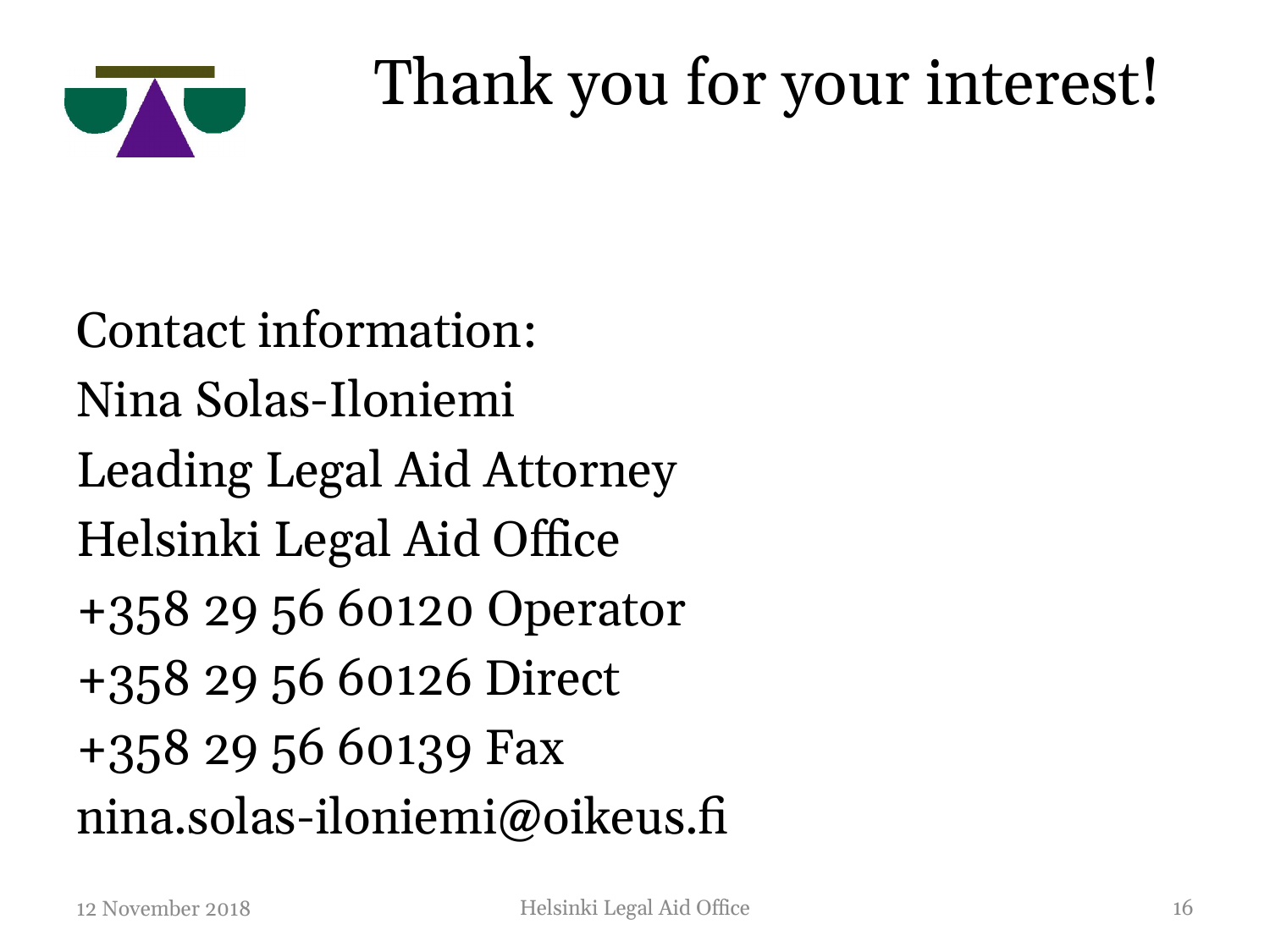

# Thank you for your interest!

Contact information:
Nina Solas-Iloniemi
Leading Legal Aid Attorney
Helsinki Legal Aid Office
+358 29 56 60120 Operator
+358 29 56 60126 Direct
+358 29 56 60139 Fax
nina.solas-iloniemi@oikeus.fi

12 November 2018
Helsinki Legal Aid Office
16